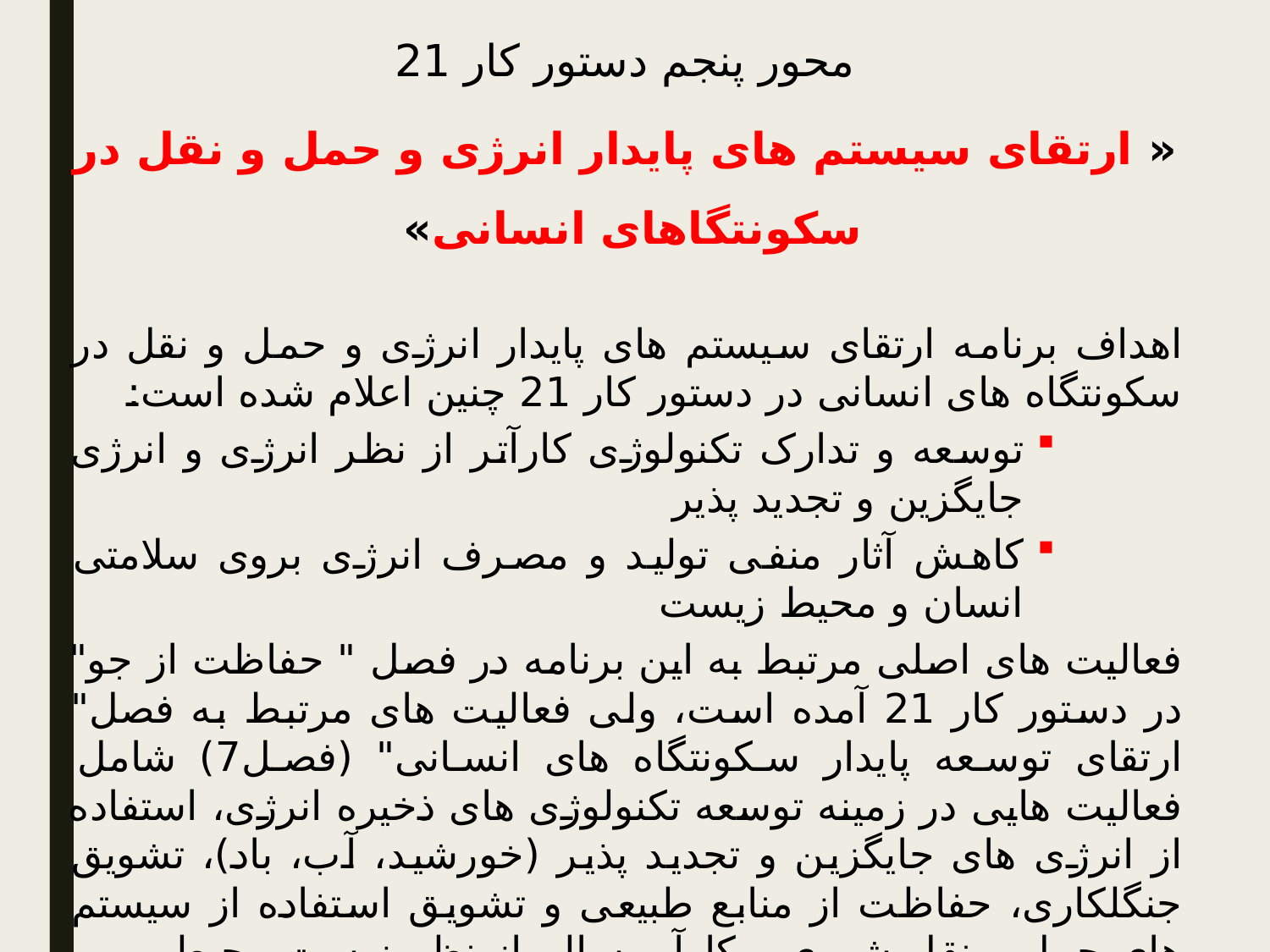

محور پنجم دستور کار 21
« ارتقای سیستم های پایدار انرژی و حمل و نقل در سکونتگاهای انسانی»

اهداف برنامه ارتقای سیستم های پایدار انرژی و حمل و نقل در سکونتگاه های انسانی در دستور کار 21 چنین اعلام شده است:
توسعه و تدارک تکنولوژی کارآتر از نظر انرژی و انرژی جایگزین و تجدید پذیر
کاهش آثار منفی تولید و مصرف انرژی بروی سلامتی انسان و محیط زیست
فعالیت های اصلی مرتبط به این برنامه در فصل " حفاظت از جو" در دستور کار 21 آمده است، ولی فعالیت های مرتبط به فصل" ارتقای توسعه پایدار سکونتگاه های انسانی" (فصل7) شامل فعالیت هایی در زمینه توسعه تکنولوژی های ذخیره انرژی، استفاده از انرژی های جایگزین و تجدید پذیر (خورشید، آب، باد)، تشویق جنگلکاری، حفاظت از منابع طبیعی و تشویق استفاده از سیستم های حمل و نقل شهری و کارآ و سالم از نظر زیست محیطی می باشد.
واضح است که فعالیت های مذکور می باید در برنامه های مختلف تأمین انرژی، برنامه های حفاظت از محیط زیست و منابع طبیعی و برنامه های حمل و نقل بررسی و تحقق یابند نه در برنامه مسکن، بنابراین رعایت یا عدم رعایت توصیه های دستور کار 21 در این زمینه ها را باید در برنامه های دیگری غیر از برنامه های مسکن جستجو کرد.